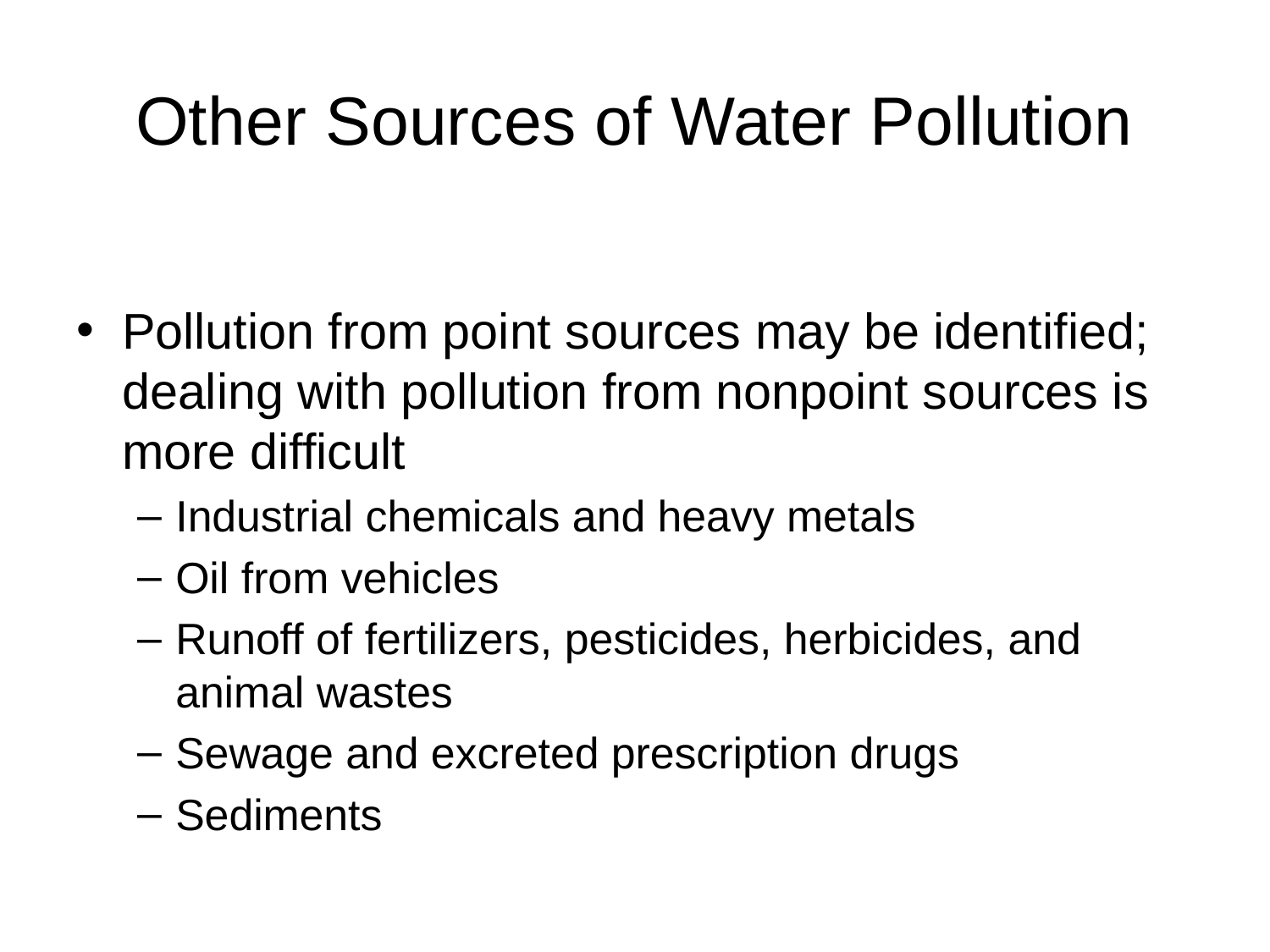

# Other Sources of Water Pollution

Pollution from point sources may be identified; dealing with pollution from nonpoint sources is more difficult
Industrial chemicals and heavy metals
Oil from vehicles
Runoff of fertilizers, pesticides, herbicides, and animal wastes
Sewage and excreted prescription drugs
Sediments